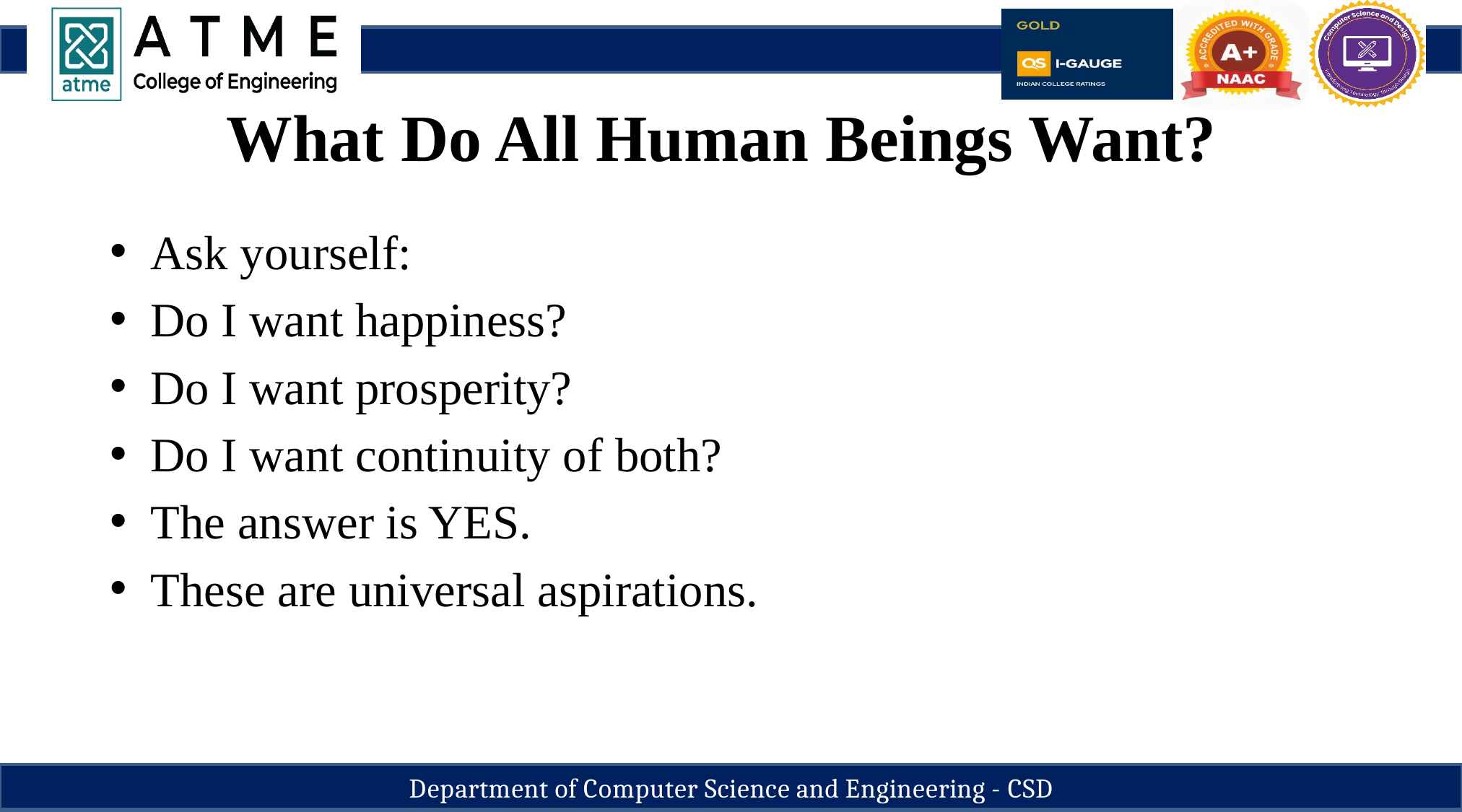

21
What Do All Human Beings Want?
Ask yourself:
Do I want happiness?
Do I want prosperity?
Do I want continuity of both?
The answer is YES.
These are universal aspirations.

Department of Computer Science and Engineering - CSD